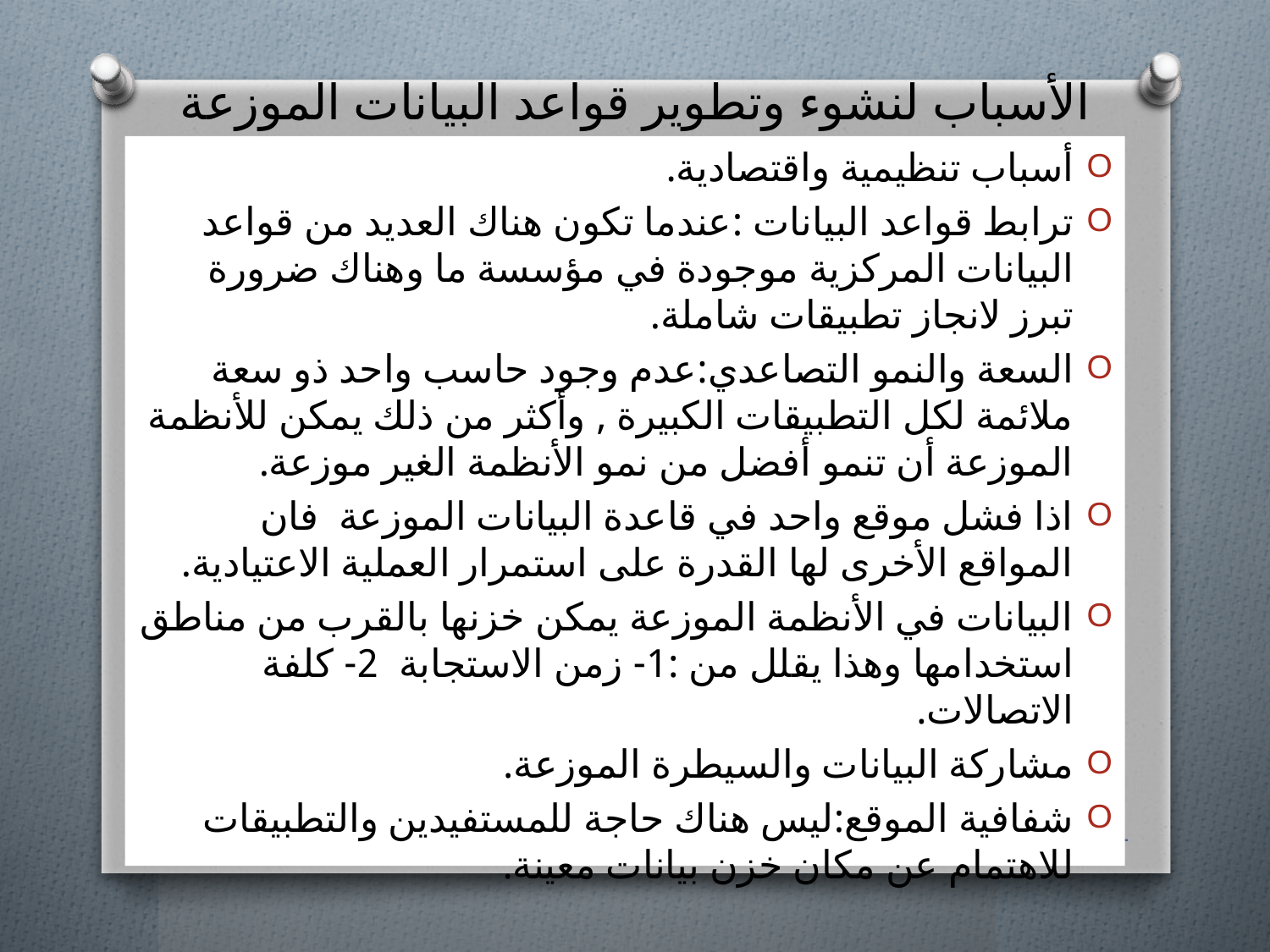

# الأسباب لنشوء وتطوير قواعد البيانات الموزعة
أسباب تنظيمية واقتصادية.
ترابط قواعد البيانات :عندما تكون هناك العديد من قواعد البيانات المركزية موجودة في مؤسسة ما وهناك ضرورة تبرز لانجاز تطبيقات شاملة.
السعة والنمو التصاعدي:عدم وجود حاسب واحد ذو سعة ملائمة لكل التطبيقات الكبيرة , وأكثر من ذلك يمكن للأنظمة الموزعة أن تنمو أفضل من نمو الأنظمة الغير موزعة.
اذا فشل موقع واحد في قاعدة البيانات الموزعة  فان المواقع الأخرى لها القدرة على استمرار العملية الاعتيادية.
البيانات في الأنظمة الموزعة يمكن خزنها بالقرب من مناطق استخدامها وهذا يقلل من :1- زمن الاستجابة  2- كلفة الاتصالات.
مشاركة البيانات والسيطرة الموزعة.
شفافية الموقع:ليس هناك حاجة للمستفيدين والتطبيقات للاهتمام عن مكان خزن بيانات معينة.
11